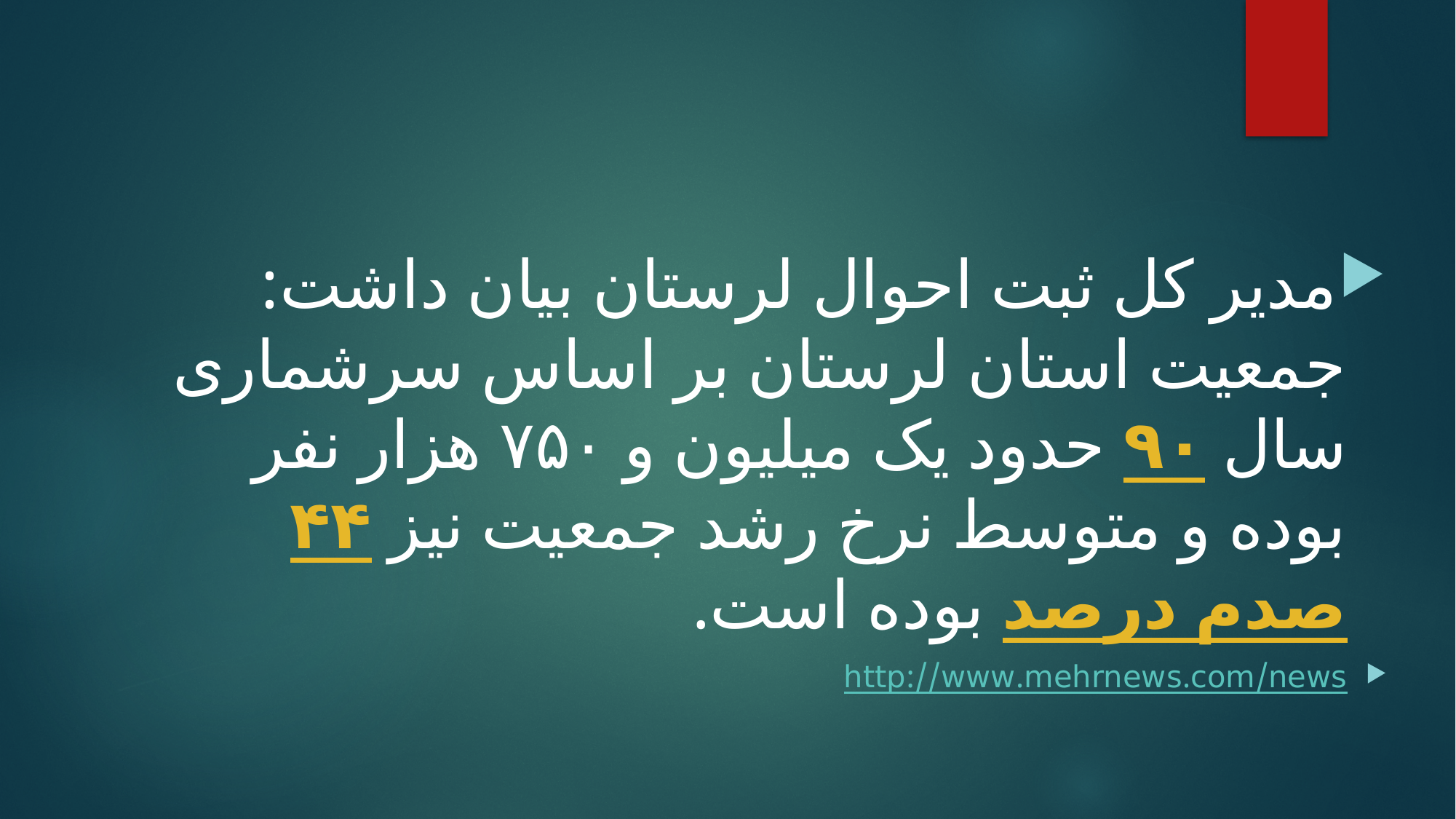

#
مدیر کل ثبت احوال لرستان بیان داشت: جمعیت استان لرستان بر اساس سرشماری سال ۹۰ حدود یک میلیون و ۷۵۰ هزار نفر بوده و متوسط نرخ رشد جمعیت نیز ۴۴ صدم درصد بوده است.
http://www.mehrnews.com/news/2419144/%DB%B7%DB%B1-%D8%AF%D8%B1%D8%B5%D8%AF-%D8%AC%D9%85%D8%B9%DB%8C%D8%AA-%D9%84%D8%B1%D8%B3%D8%AA%D8%A7%D9%86-%D9%85%DB%8C%D8%A7%D9%86%D8%B3%D8%A7%D9%84-%D8%A7%D8%B3%D8%AA